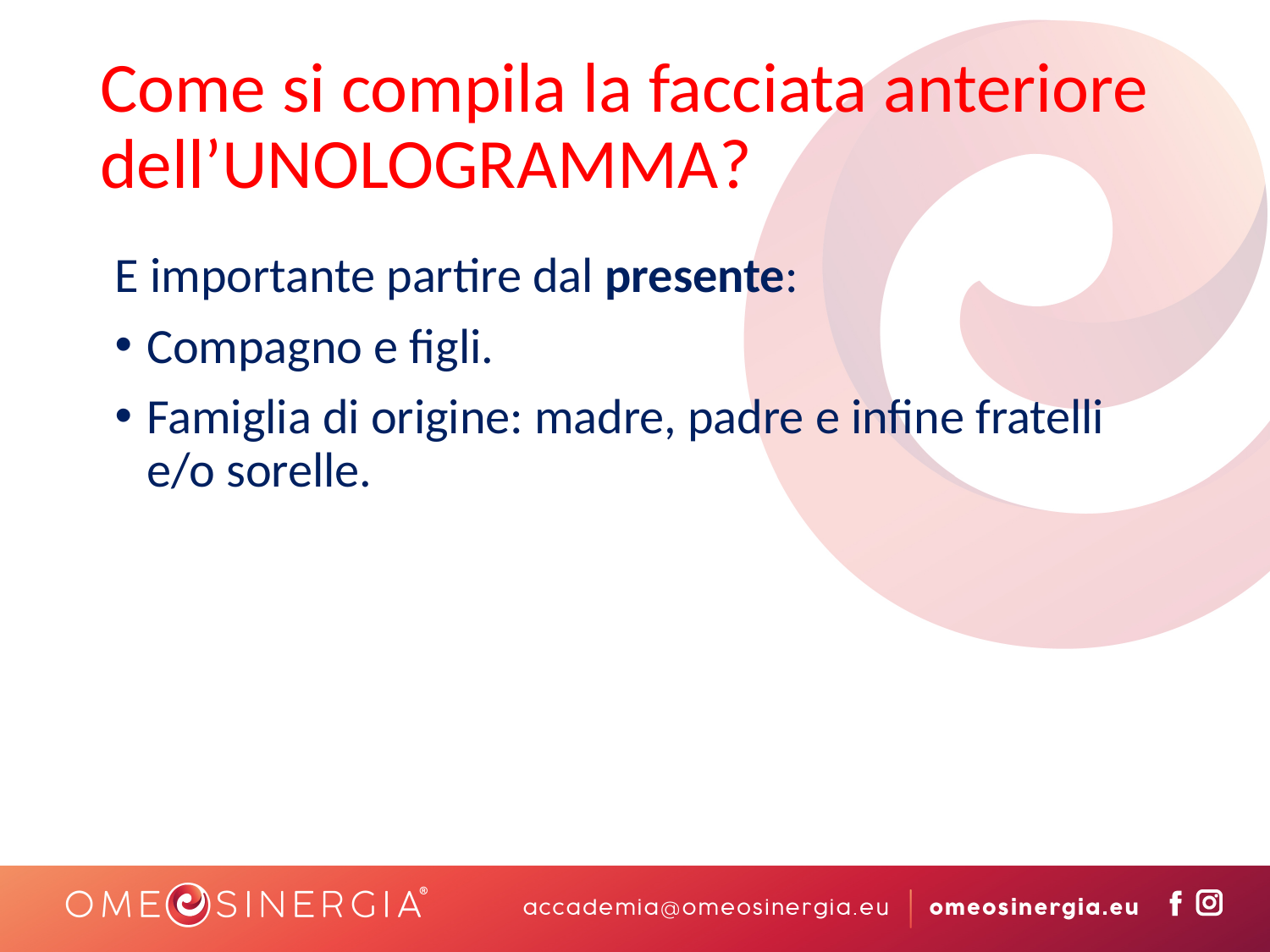

# Come si compila la facciata anteriore dell’UNOLOGRAMMA?
E importante partire dal presente:
Compagno e figli.
Famiglia di origine: madre, padre e infine fratelli e/o sorelle.